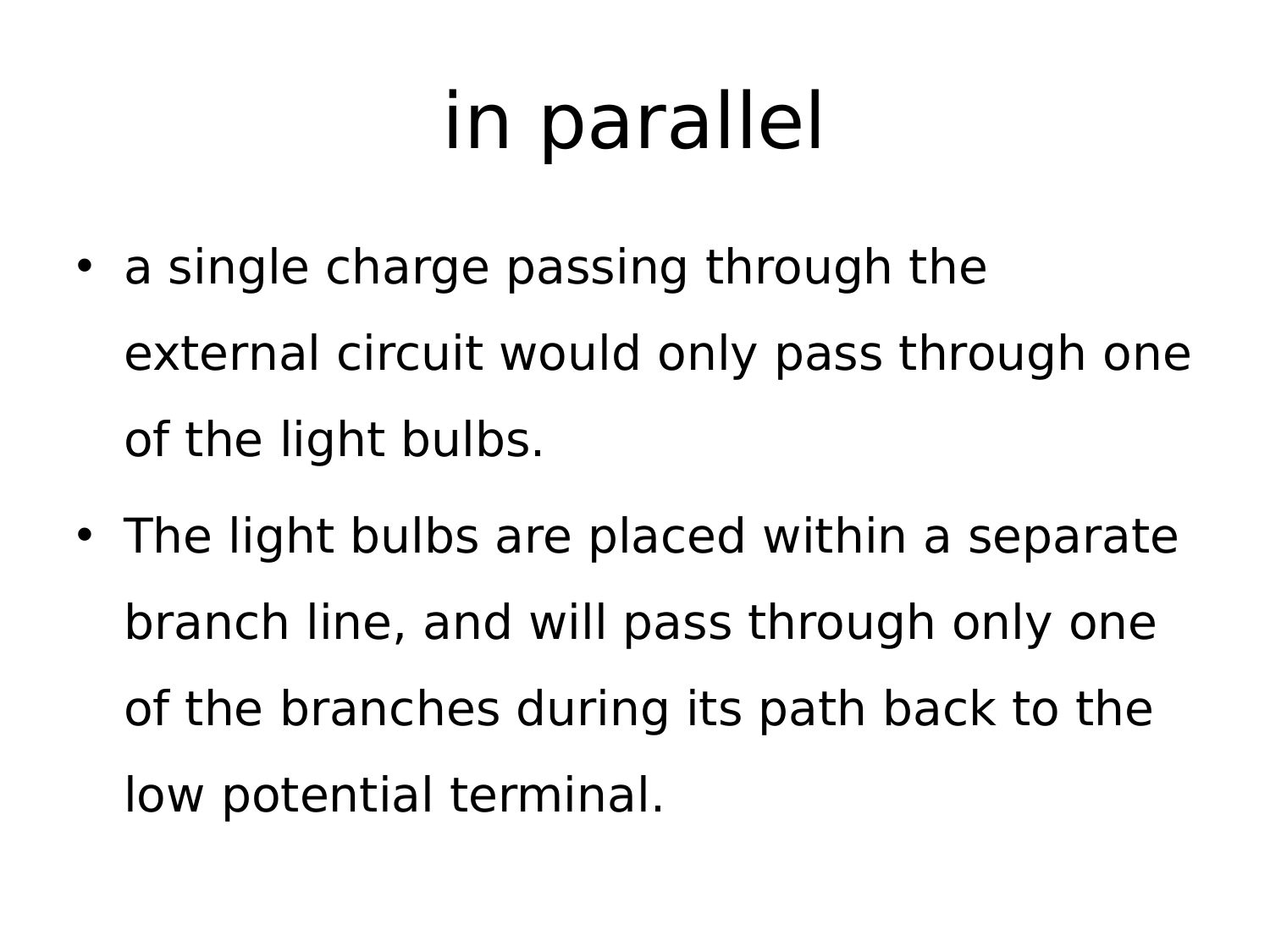

# in parallel
a single charge passing through the external circuit would only pass through one of the light bulbs.
The light bulbs are placed within a separate branch line, and will pass through only one of the branches during its path back to the low potential terminal.